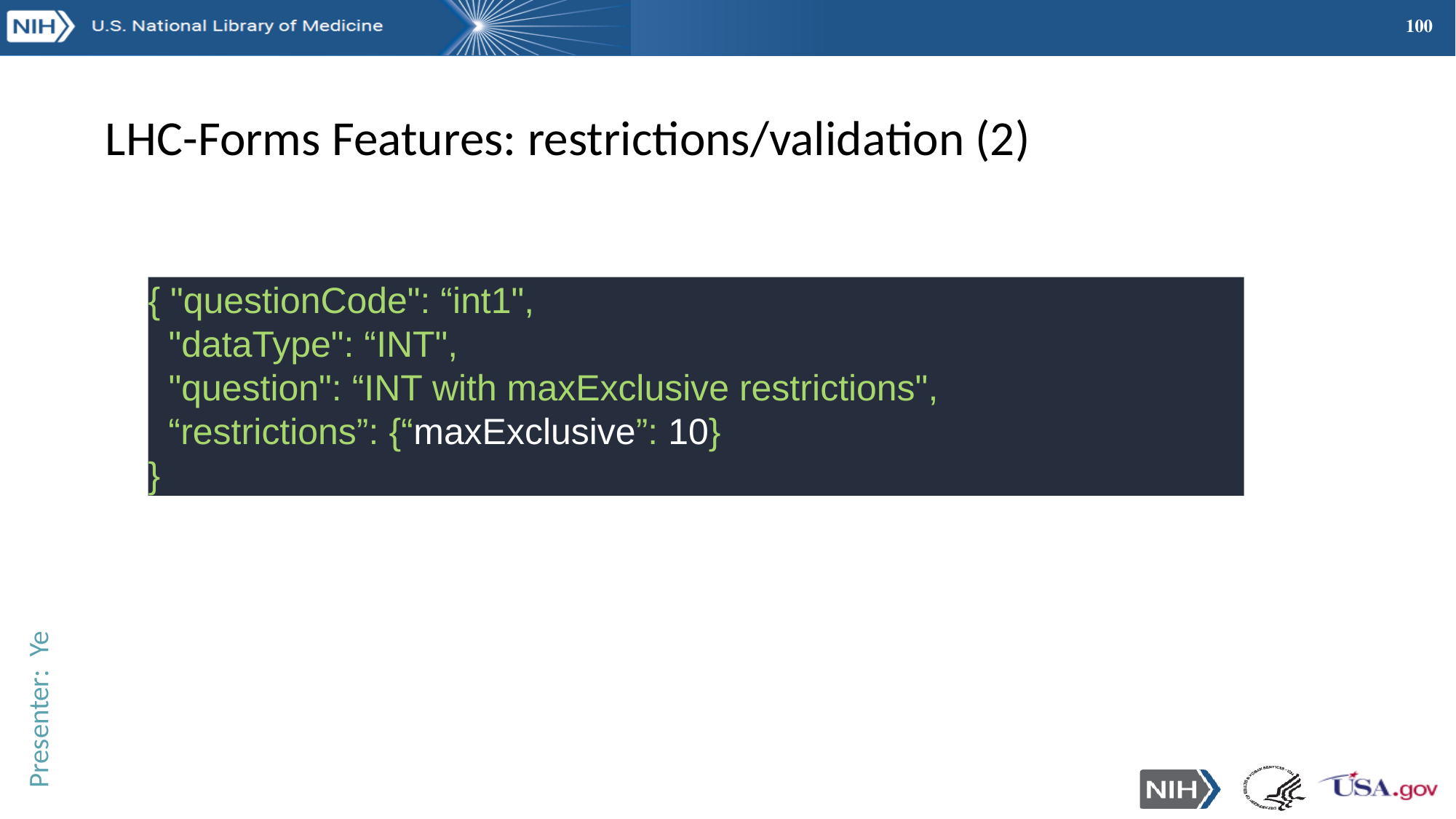

# LHC-Forms Features: restrictions/validation (2)
{ "questionCode": “int1",
  "dataType": “INT",
  "question": “INT with maxExclusive restrictions",
  “restrictions”: {“maxExclusive”: 10}
}
Presenter:  Ye